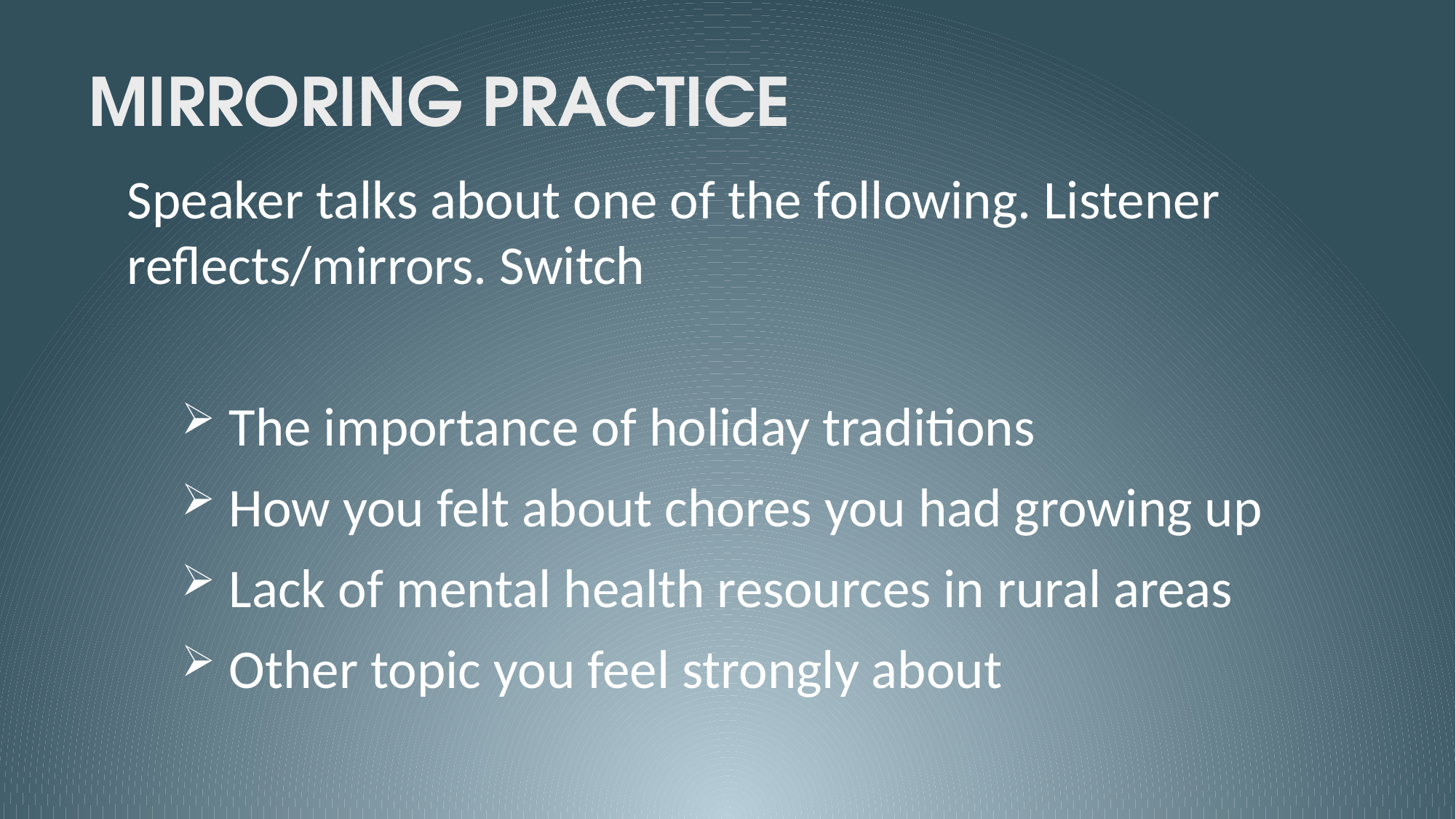

# MIRRORING PRACTICE
Speaker talks about one of the following. Listener reflects/mirrors. Switch

 The importance of holiday traditions
 How you felt about chores you had growing up
 Lack of mental health resources in rural areas
 Other topic you feel strongly about